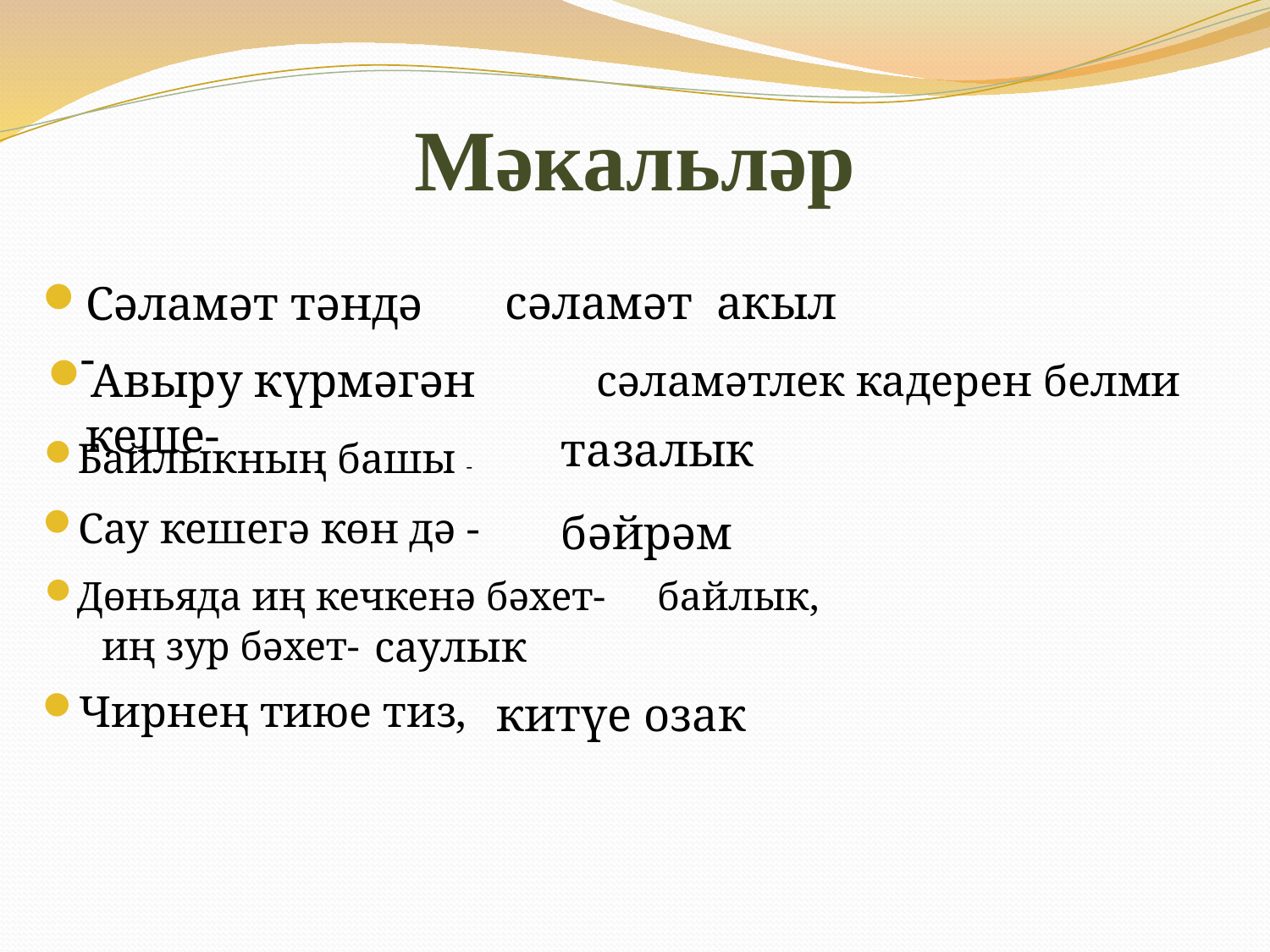

# Мәкальләр
сәламәт  акыл
Сәламәт тәндә -
Авыру күрмәгән кеше-
сәламәтлек кадерен белми
    тазалык
Байлыкның башы -
Сау кешегә көн дә -
   бәйрәм
байлык,
Дөньяда иң кечкенә бәхет-
саулык
иң зур бәхет-
Чирнең тиюе тиз,
китүе озак